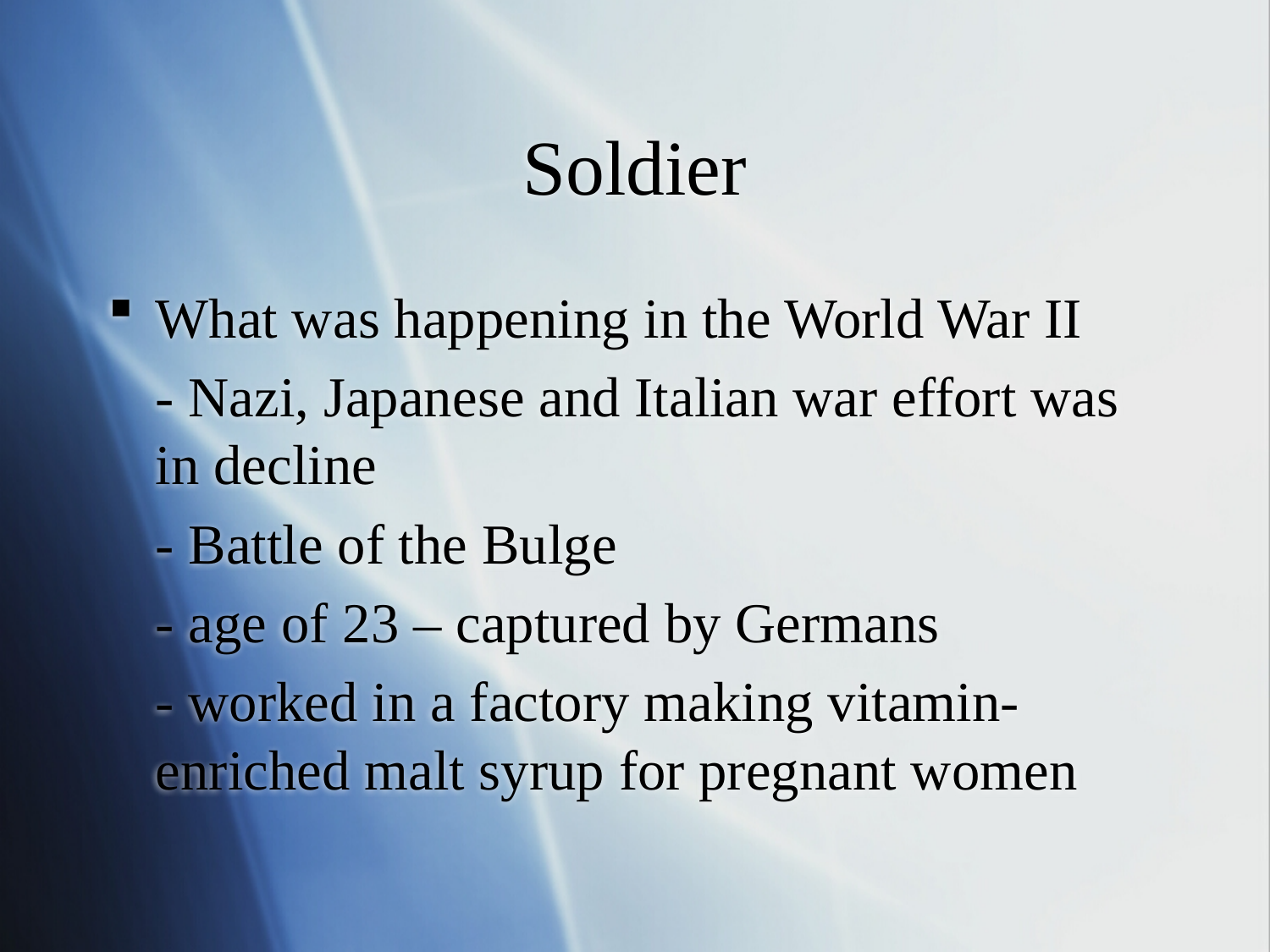

Soldier
What was happening in the World War II
	- Nazi, Japanese and Italian war effort was in decline
	- Battle of the Bulge
	- age of 23 – captured by Germans
 	- worked in a factory making vitamin-enriched malt syrup for pregnant women